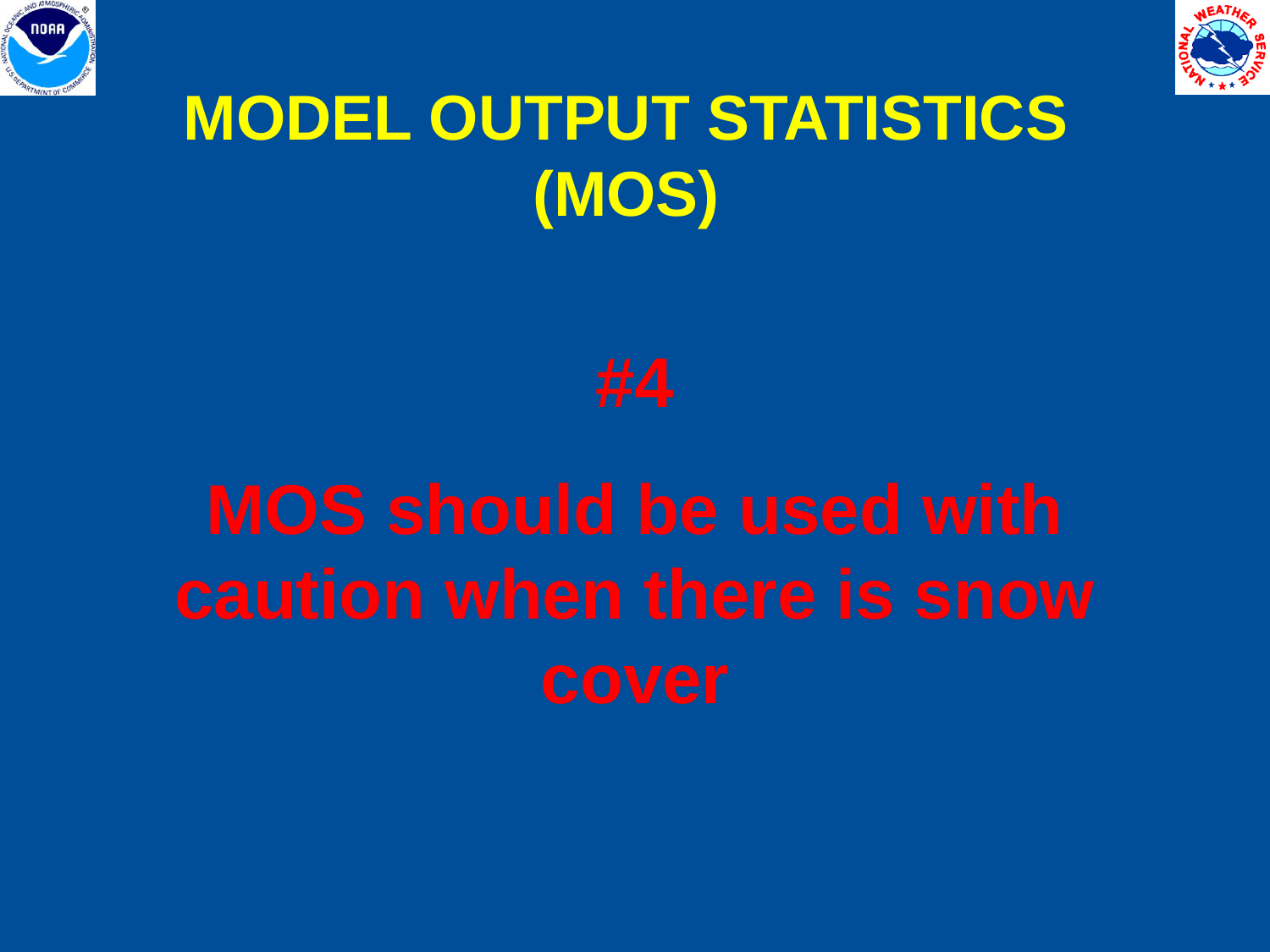

MODEL OUTPUT STATISTICS (MOS)
#4

MOS should be used with caution when there is snow cover